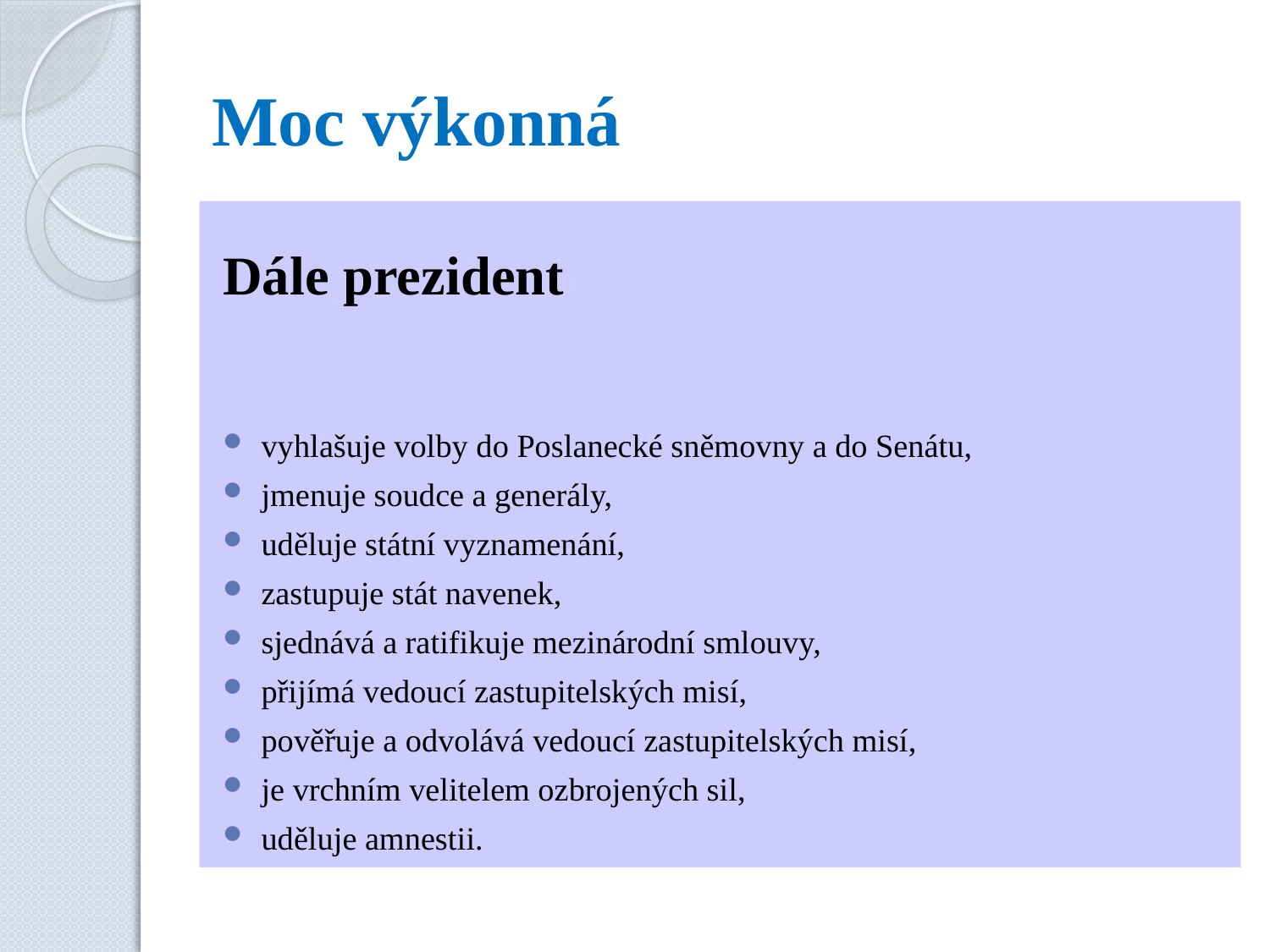

# Moc výkonná
Dále prezident

vyhlašuje volby do Poslanecké sněmovny a do Senátu,
jmenuje soudce a generály,
uděluje státní vyznamenání,
zastupuje stát navenek,
sjednává a ratifikuje mezinárodní smlouvy,
přijímá vedoucí zastupitelských misí,
pověřuje a odvolává vedoucí zastupitelských misí,
je vrchním velitelem ozbrojených sil,
uděluje amnestii.